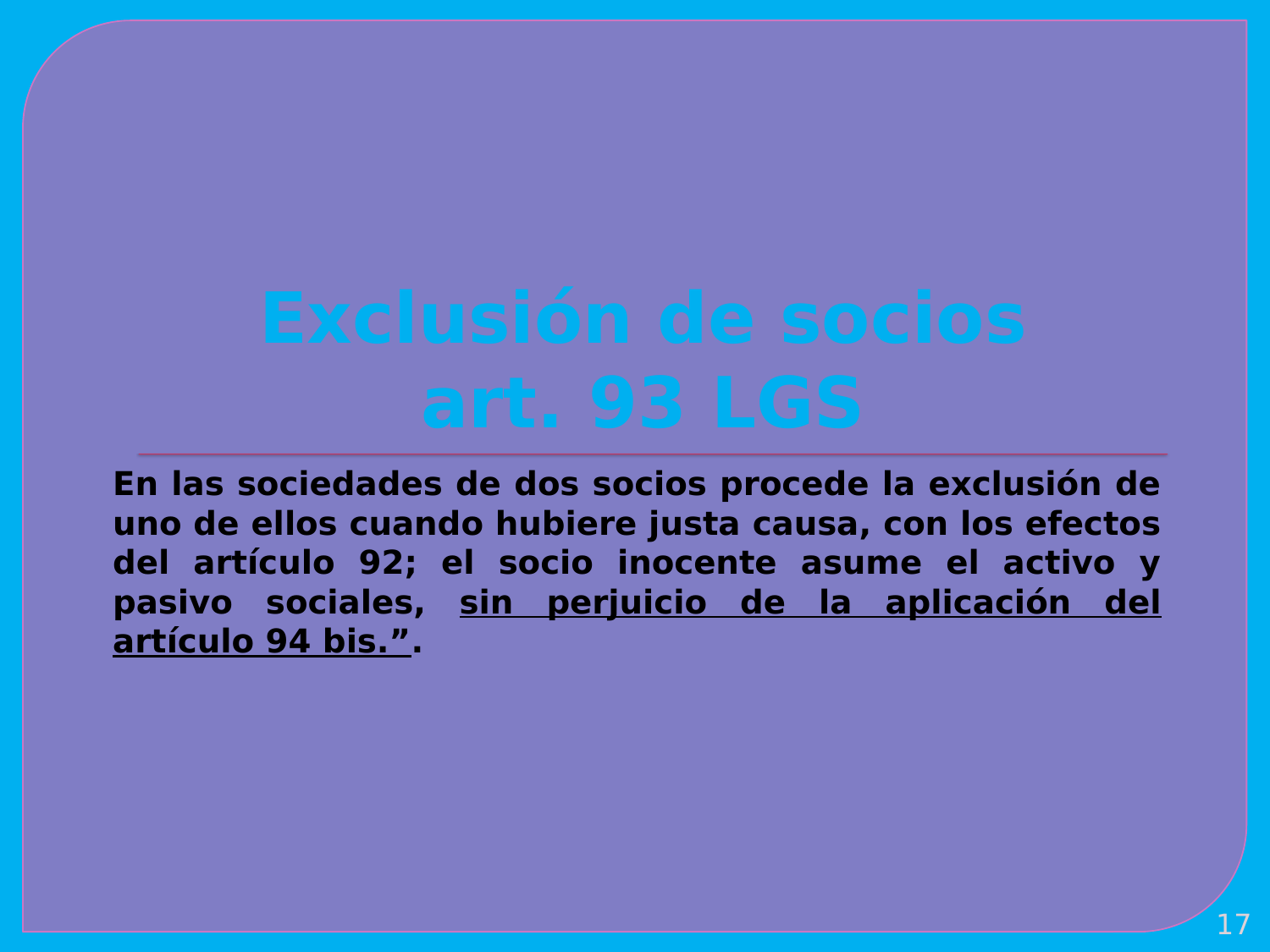

# Exclusión de socios art. 93 LGS
En las sociedades de dos socios procede la exclusión de uno de ellos cuando hubiere justa causa, con los efectos del artículo 92; el socio inocente asume el activo y pasivo sociales, sin perjuicio de la aplicación del artículo 94 bis.”.
17